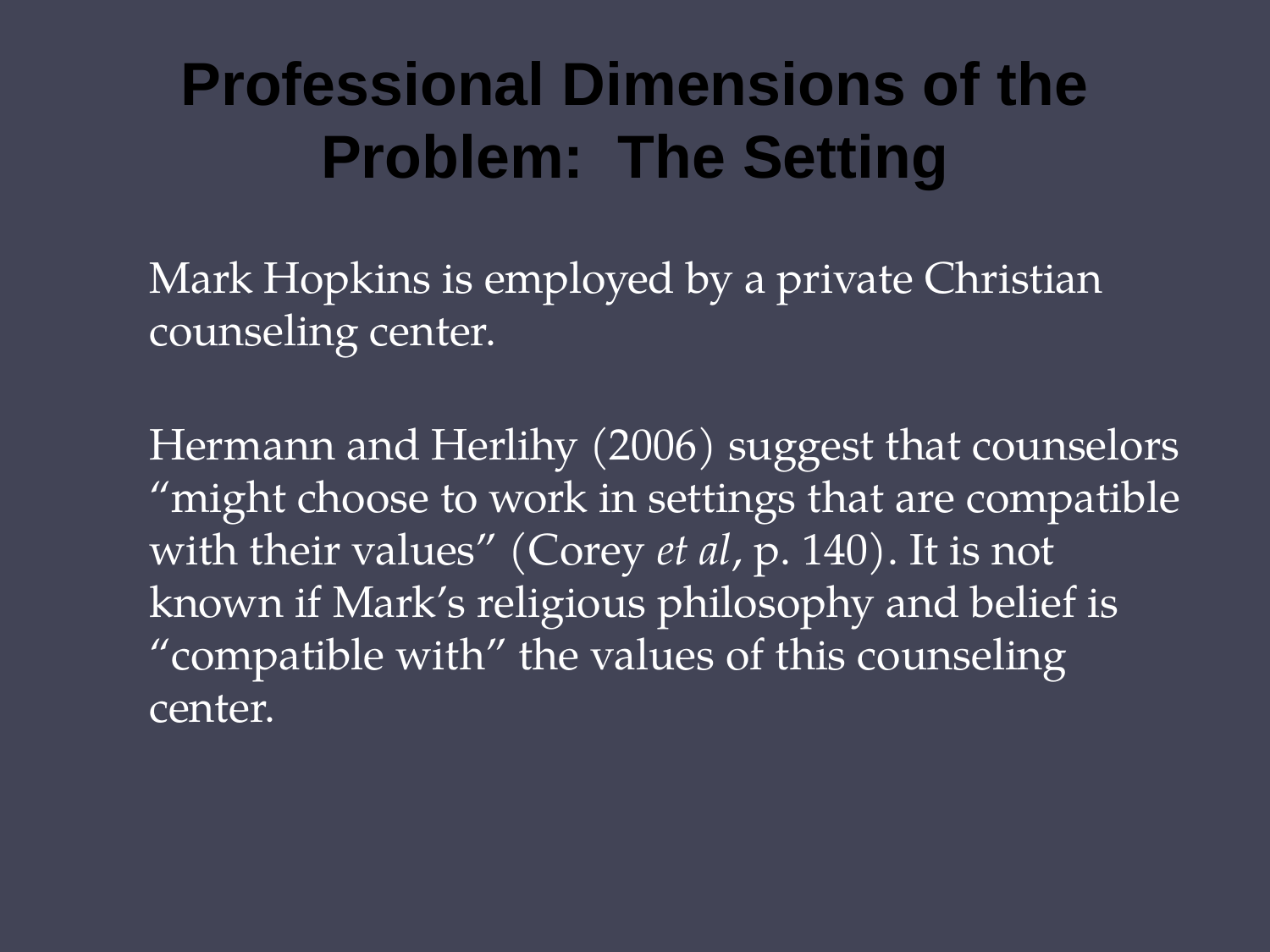

# Professional Dimensions of the Problem:  The Setting
	Mark Hopkins is employed by a private Christian counseling center.
	Hermann and Herlihy (2006) suggest that counselors “might choose to work in settings that are compatible with their values” (Corey et al, p. 140). It is not known if Mark’s religious philosophy and belief is “compatible with” the values of this counseling center.